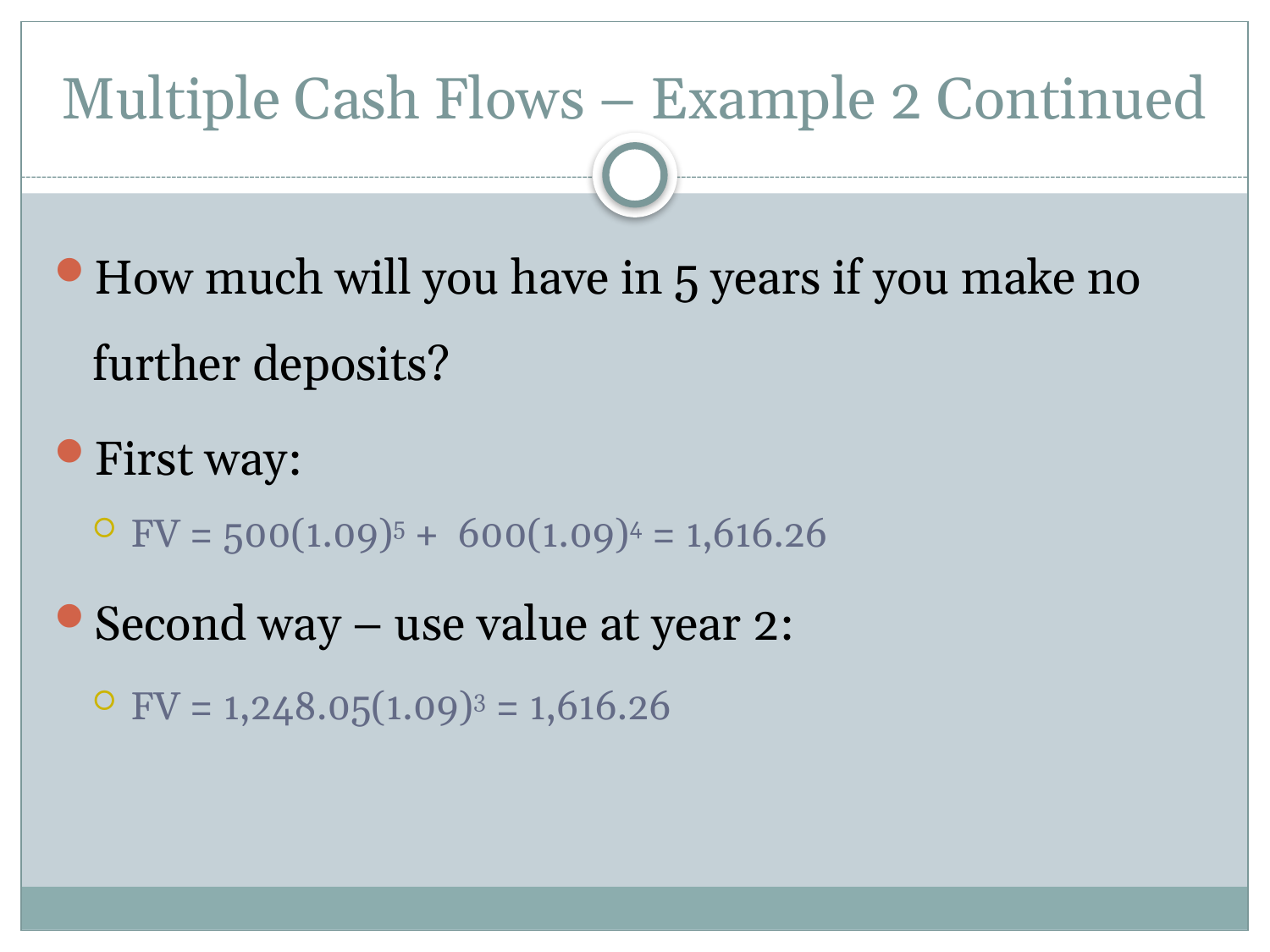

# Multiple Cash Flows – Example 2 Continued
How much will you have in 5 years if you make no further deposits?
First way:
FV = 500(1.09)5 +  600(1.09)4 = 1,616.26
Second way – use value at year 2:
FV = 1,248.05(1.09)3 = 1,616.26